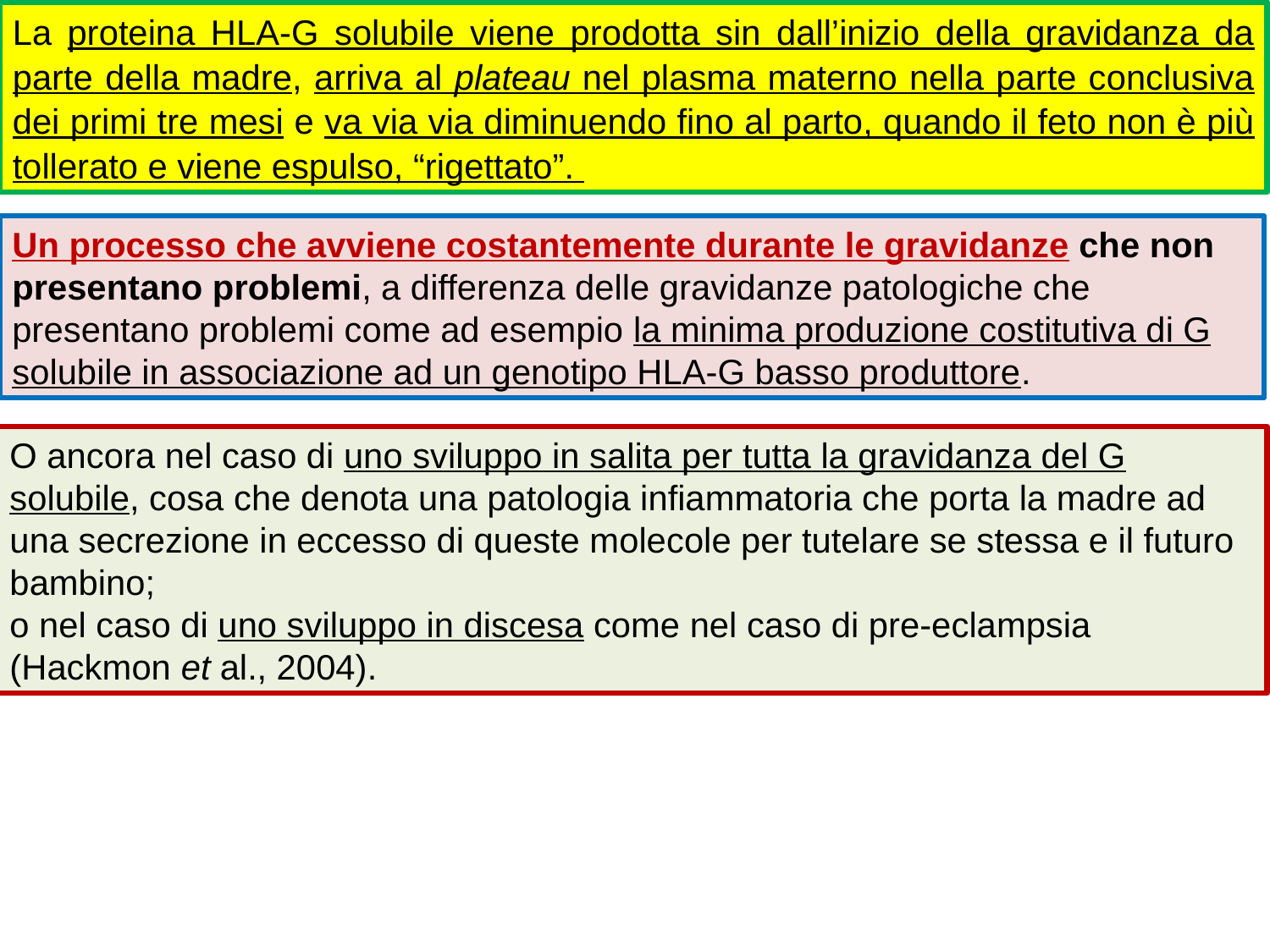

La proteina HLA-G solubile viene prodotta sin dall’inizio della gravidanza da parte della madre, arriva al plateau nel plasma materno nella parte conclusiva dei primi tre mesi e va via via diminuendo fino al parto, quando il feto non è più tollerato e viene espulso, “rigettato”.
Un processo che avviene costantemente durante le gravidanze che non presentano problemi, a differenza delle gravidanze patologiche che presentano problemi come ad esempio la minima produzione costitutiva di G solubile in associazione ad un genotipo HLA-G basso produttore.
O ancora nel caso di uno sviluppo in salita per tutta la gravidanza del G solubile, cosa che denota una patologia infiammatoria che porta la madre ad una secrezione in eccesso di queste molecole per tutelare se stessa e il futuro bambino;
o nel caso di uno sviluppo in discesa come nel caso di pre-eclampsia (Hackmon et al., 2004).